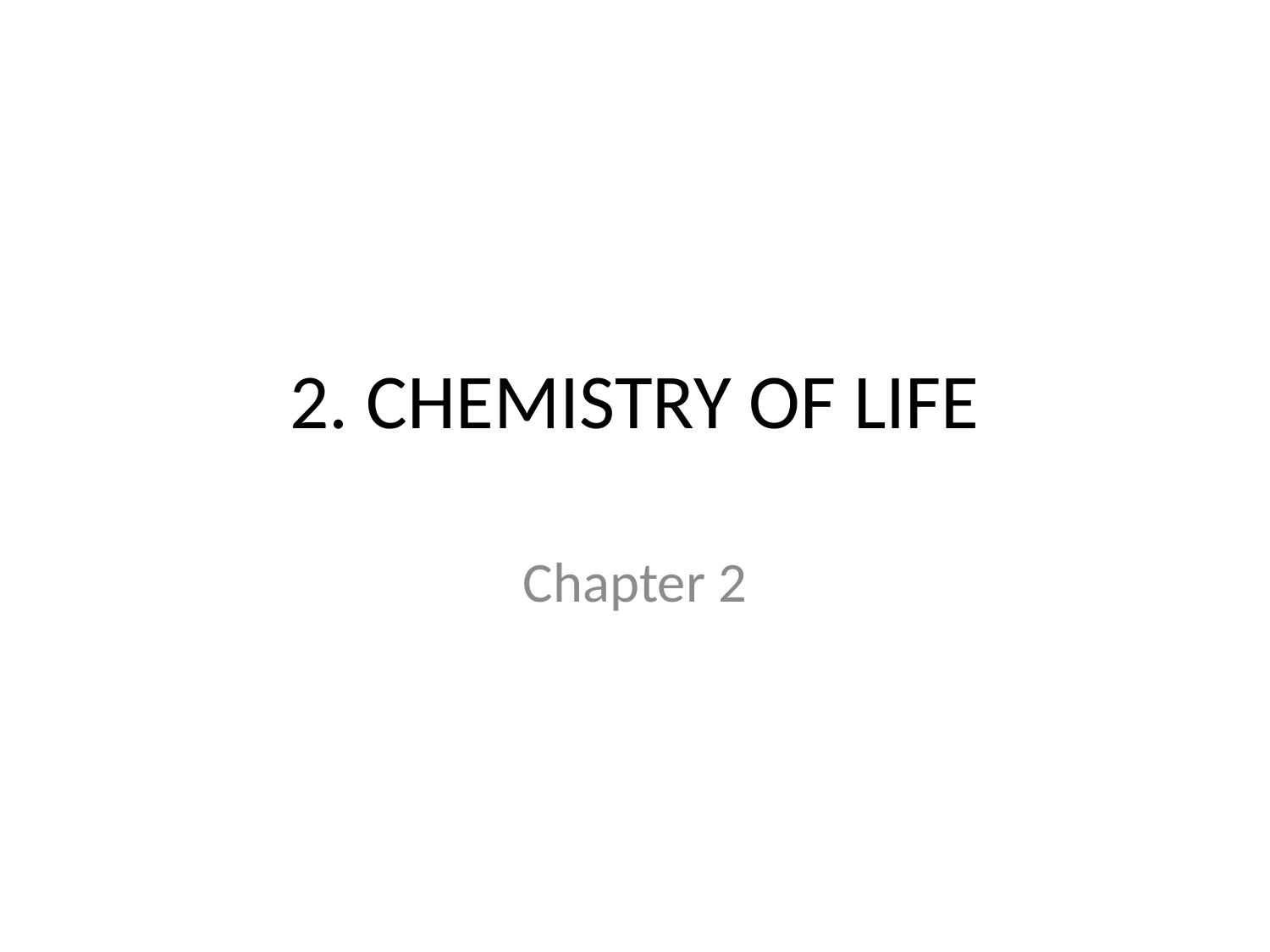

# 2. CHEMISTRY OF LIFE
Chapter 2